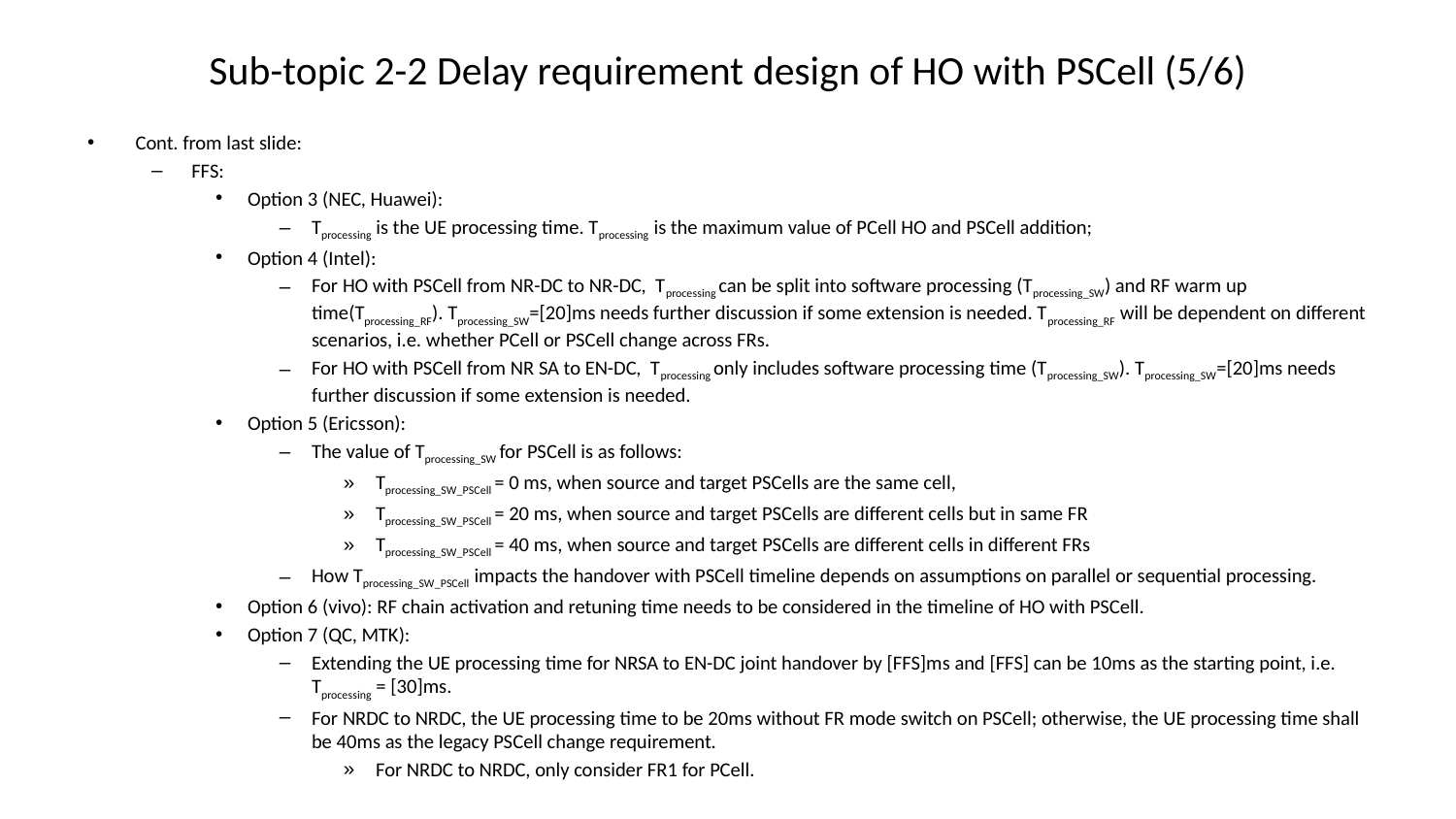

# Sub-topic 2-2 Delay requirement design of HO with PSCell (5/6)
Cont. from last slide:
FFS:
Option 3 (NEC, Huawei):
Tprocessing is the UE processing time. Tprocessing is the maximum value of PCell HO and PSCell addition;
Option 4 (Intel):
For HO with PSCell from NR-DC to NR-DC,  Tprocessing can be split into software processing (Tprocessing_SW) and RF warm up time(Tprocessing_RF). Tprocessing_SW=[20]ms needs further discussion if some extension is needed. Tprocessing_RF will be dependent on different scenarios, i.e. whether PCell or PSCell change across FRs.
For HO with PSCell from NR SA to EN-DC,  Tprocessing only includes software processing time (Tprocessing_SW). Tprocessing_SW=[20]ms needs further discussion if some extension is needed.
Option 5 (Ericsson):
The value of Tprocessing_SW for PSCell is as follows:
Tprocessing_SW_PSCell = 0 ms, when source and target PSCells are the same cell,
Tprocessing_SW_PSCell = 20 ms, when source and target PSCells are different cells but in same FR
Tprocessing_SW_PSCell = 40 ms, when source and target PSCells are different cells in different FRs
How Tprocessing_SW_PSCell impacts the handover with PSCell timeline depends on assumptions on parallel or sequential processing.
Option 6 (vivo): RF chain activation and retuning time needs to be considered in the timeline of HO with PSCell.
Option 7 (QC, MTK):
Extending the UE processing time for NRSA to EN-DC joint handover by [FFS]ms and [FFS] can be 10ms as the starting point, i.e. Tprocessing = [30]ms.
For NRDC to NRDC, the UE processing time to be 20ms without FR mode switch on PSCell; otherwise, the UE processing time shall be 40ms as the legacy PSCell change requirement.
For NRDC to NRDC, only consider FR1 for PCell.